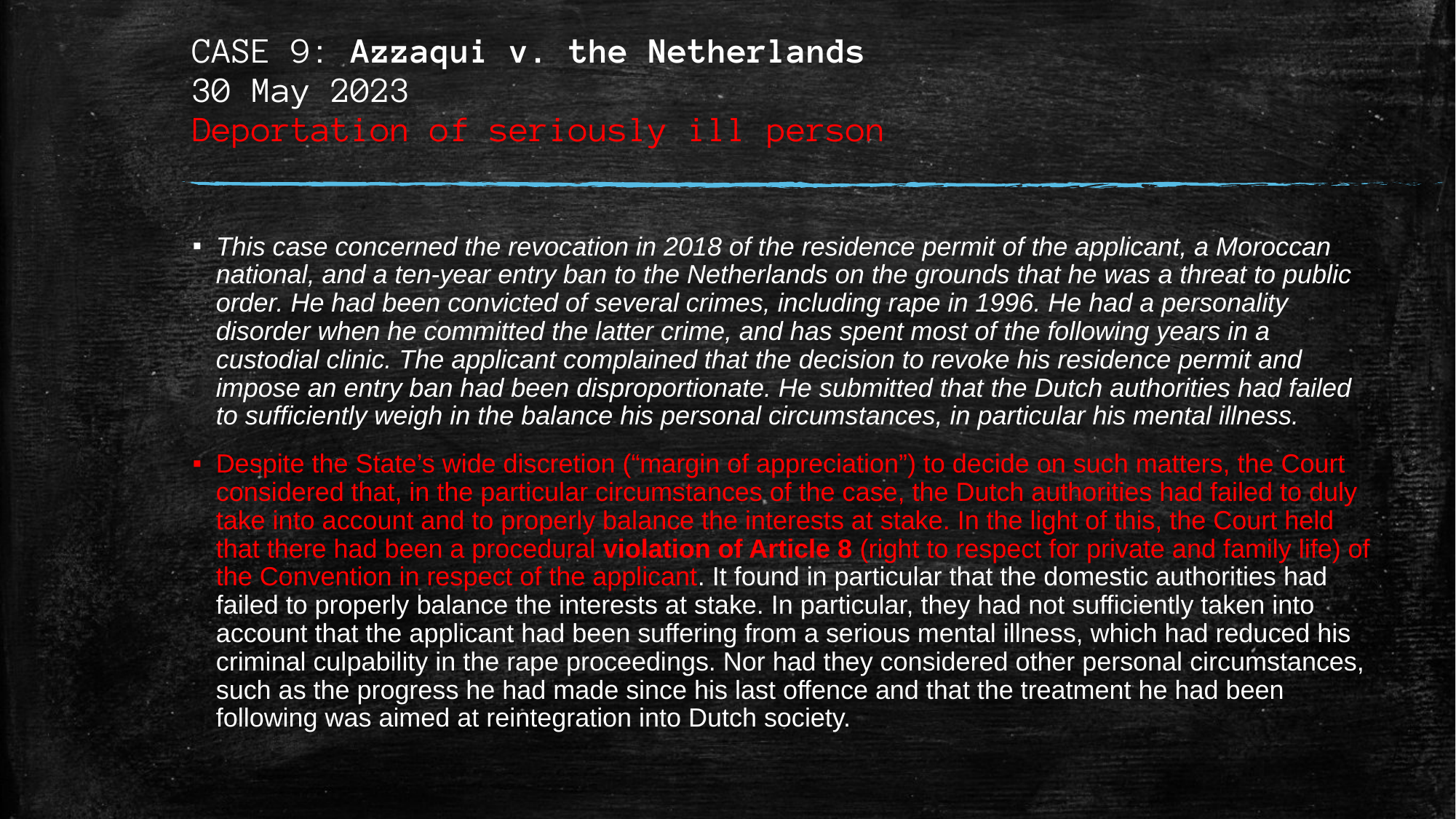

# CASE 9: Azzaqui v. the Netherlands 30 May 2023 Deportation of seriously ill person
This case concerned the revocation in 2018 of the residence permit of the applicant, a Moroccan national, and a ten-year entry ban to the Netherlands on the grounds that he was a threat to public order. He had been convicted of several crimes, including rape in 1996. He had a personality disorder when he committed the latter crime, and has spent most of the following years in a custodial clinic. The applicant complained that the decision to revoke his residence permit and impose an entry ban had been disproportionate. He submitted that the Dutch authorities had failed to sufficiently weigh in the balance his personal circumstances, in particular his mental illness.
Despite the State’s wide discretion (“margin of appreciation”) to decide on such matters, the Court considered that, in the particular circumstances of the case, the Dutch authorities had failed to duly take into account and to properly balance the interests at stake. In the light of this, the Court held that there had been a procedural violation of Article 8 (right to respect for private and family life) of the Convention in respect of the applicant. It found in particular that the domestic authorities had failed to properly balance the interests at stake. In particular, they had not sufficiently taken into account that the applicant had been suffering from a serious mental illness, which had reduced his criminal culpability in the rape proceedings. Nor had they considered other personal circumstances, such as the progress he had made since his last offence and that the treatment he had been following was aimed at reintegration into Dutch society.